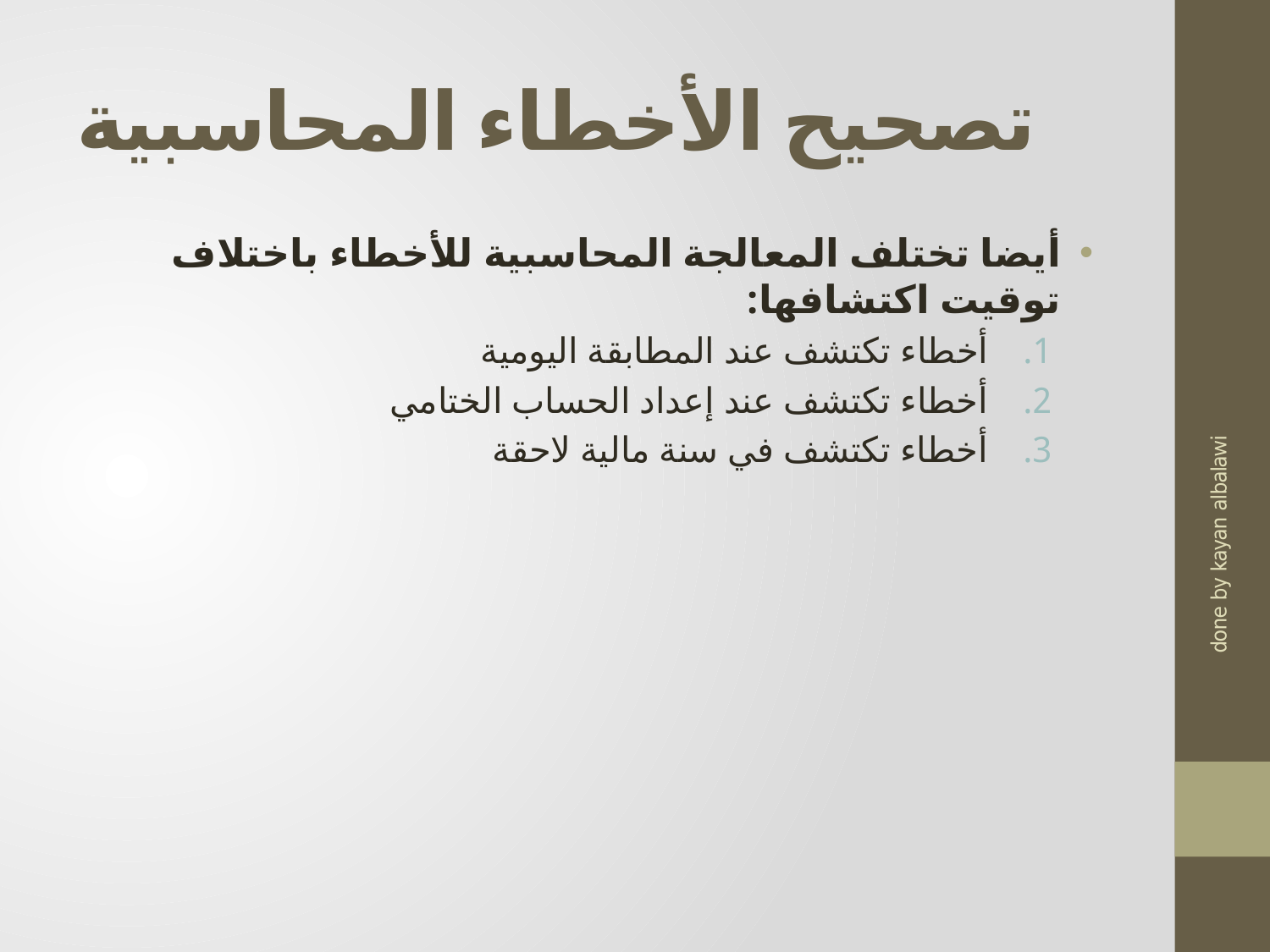

# تصحيح الأخطاء المحاسبية
أيضا تختلف المعالجة المحاسبية للأخطاء باختلاف توقيت اكتشافها:
أخطاء تكتشف عند المطابقة اليومية
أخطاء تكتشف عند إعداد الحساب الختامي
أخطاء تكتشف في سنة مالية لاحقة
done by kayan albalawi